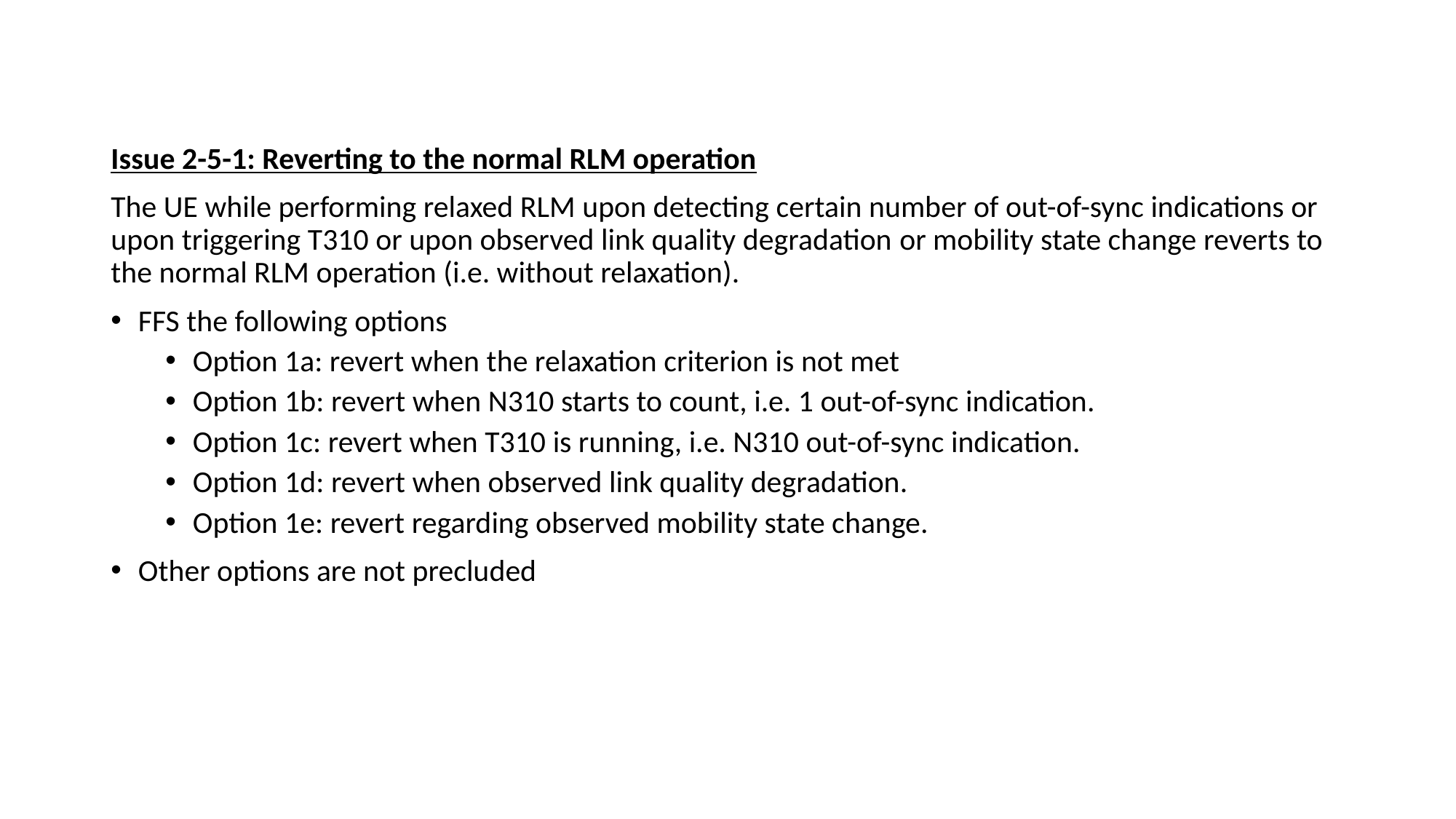

#
Issue 2-5-1: Reverting to the normal RLM operation
The UE while performing relaxed RLM upon detecting certain number of out-of-sync indications or upon triggering T310 or upon observed link quality degradation or mobility state change reverts to the normal RLM operation (i.e. without relaxation).
FFS the following options
Option 1a: revert when the relaxation criterion is not met
Option 1b: revert when N310 starts to count, i.e. 1 out-of-sync indication.
Option 1c: revert when T310 is running, i.e. N310 out-of-sync indication.
Option 1d: revert when observed link quality degradation.
Option 1e: revert regarding observed mobility state change.
Other options are not precluded